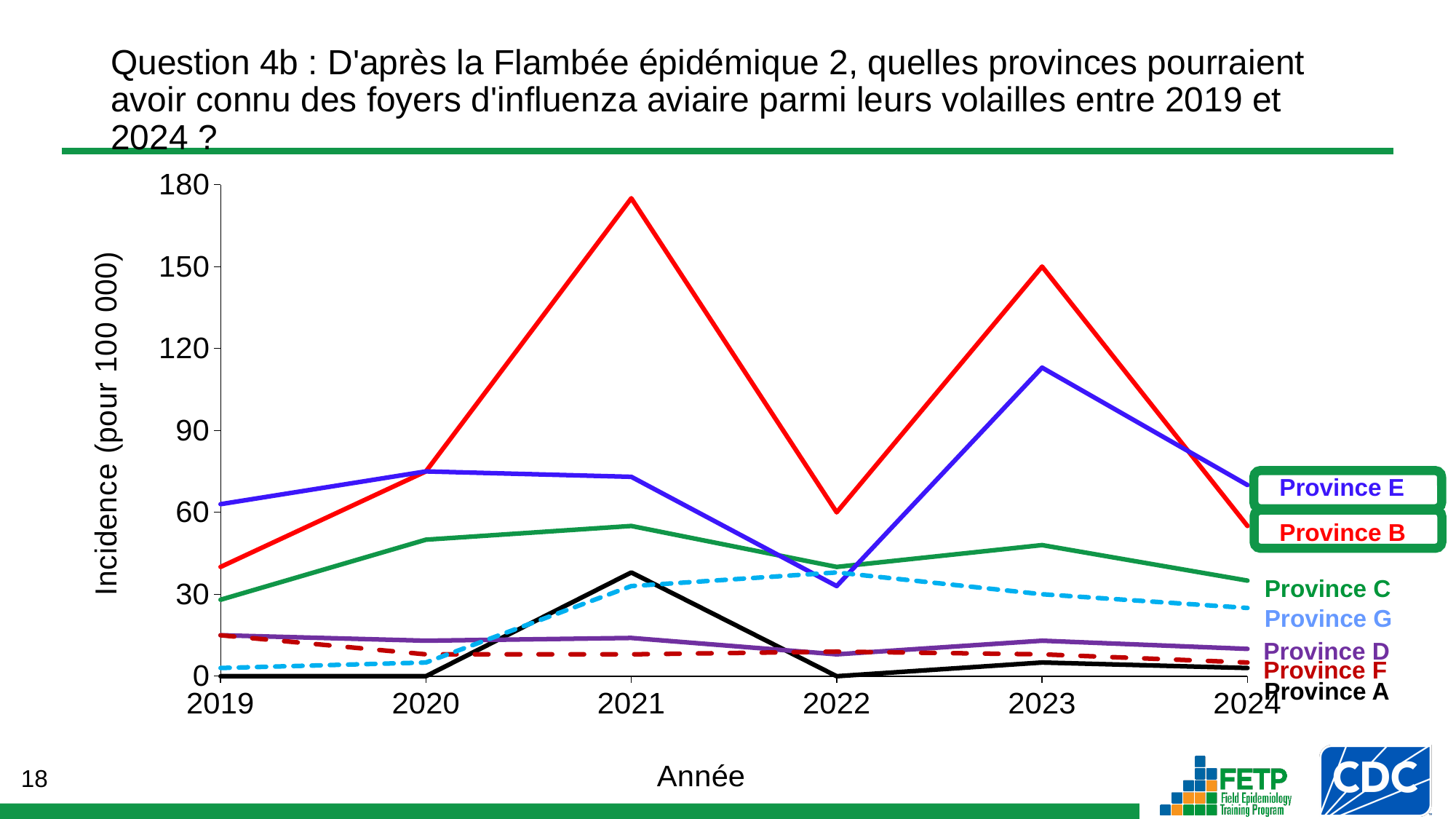

# Question 4b : D'après la Flambée épidémique 2, quelles provinces pourraient avoir connu des foyers d'influenza aviaire parmi leurs volailles entre 2019 et 2024 ?

### Chart

| Category | Province A | Province B | Province C | Province D | c.-à-d-d. | Province F | Province G |
|---|---|---|---|---|---|---|---|
| 2019 | 0.0 | 40.0 | 28.0 | 15.0 | 63.0 | 15.0 | 3.0 |
| 2020 | 0.0 | 75.0 | 50.0 | 13.0 | 75.0 | 8.0 | 5.0 |
| 2021 | 38.0 | 175.0 | 55.0 | 14.0 | 73.0 | 8.0 | 33.0 |
| 2022 | 0.0 | 60.0 | 40.0 | 8.0 | 33.0 | 9.0 | 38.0 |
| 2023 | 5.0 | 150.0 | 48.0 | 13.0 | 113.0 | 8.0 | 30.0 |
| 2024 | 3.0 | 55.0 | 35.0 | 10.0 | 70.0 | 5.0 | 25.0 |
Province E

Province B
Province C
Province G
Province D
Province F
Province A